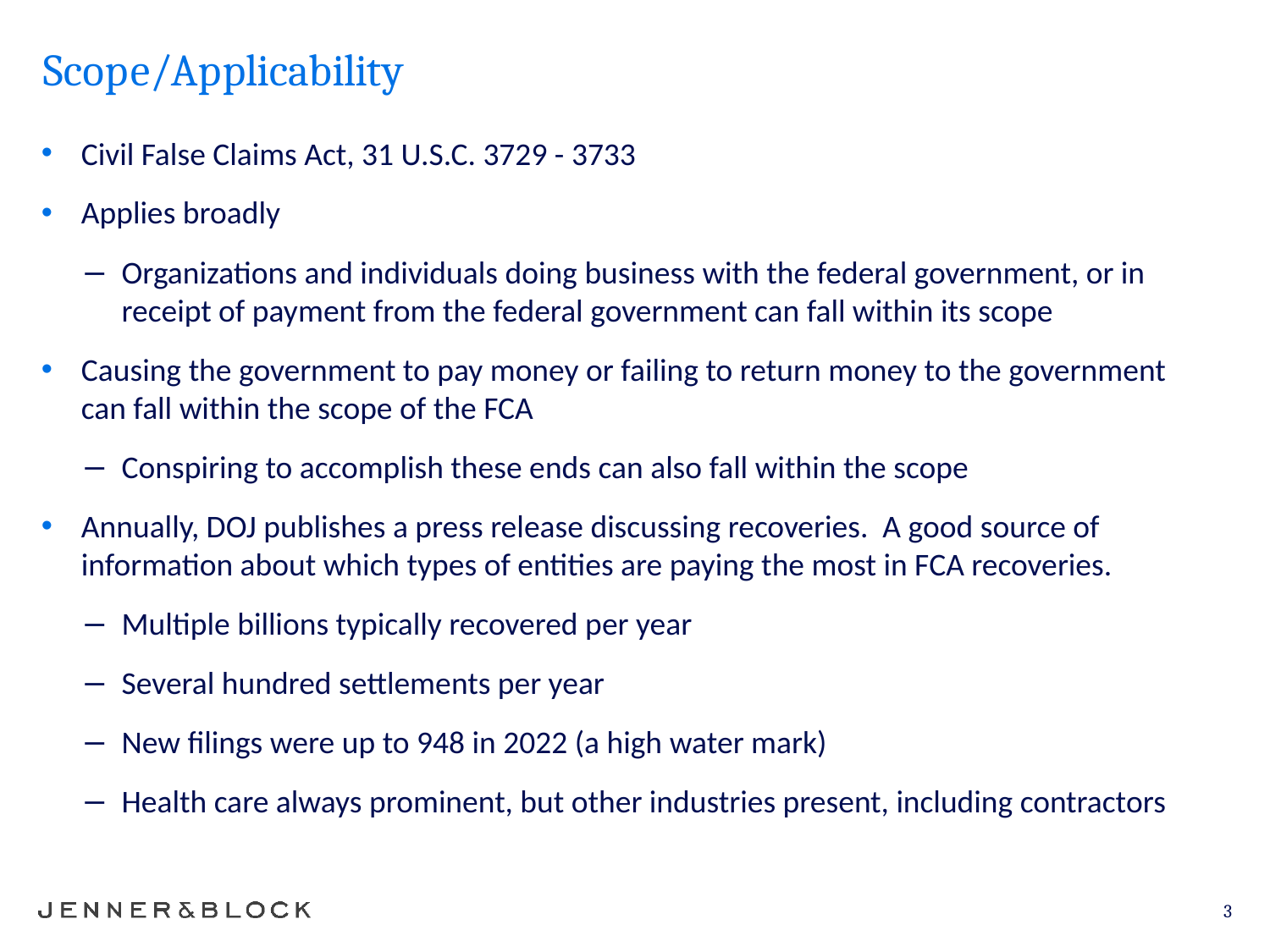

# Scope/Applicability
Civil False Claims Act, 31 U.S.C. 3729 - 3733
Applies broadly
Organizations and individuals doing business with the federal government, or in receipt of payment from the federal government can fall within its scope
Causing the government to pay money or failing to return money to the government can fall within the scope of the FCA
Conspiring to accomplish these ends can also fall within the scope
Annually, DOJ publishes a press release discussing recoveries.  A good source of information about which types of entities are paying the most in FCA recoveries.
Multiple billions typically recovered per year
Several hundred settlements per year
New filings were up to 948 in 2022 (a high water mark)
Health care always prominent, but other industries present, including contractors